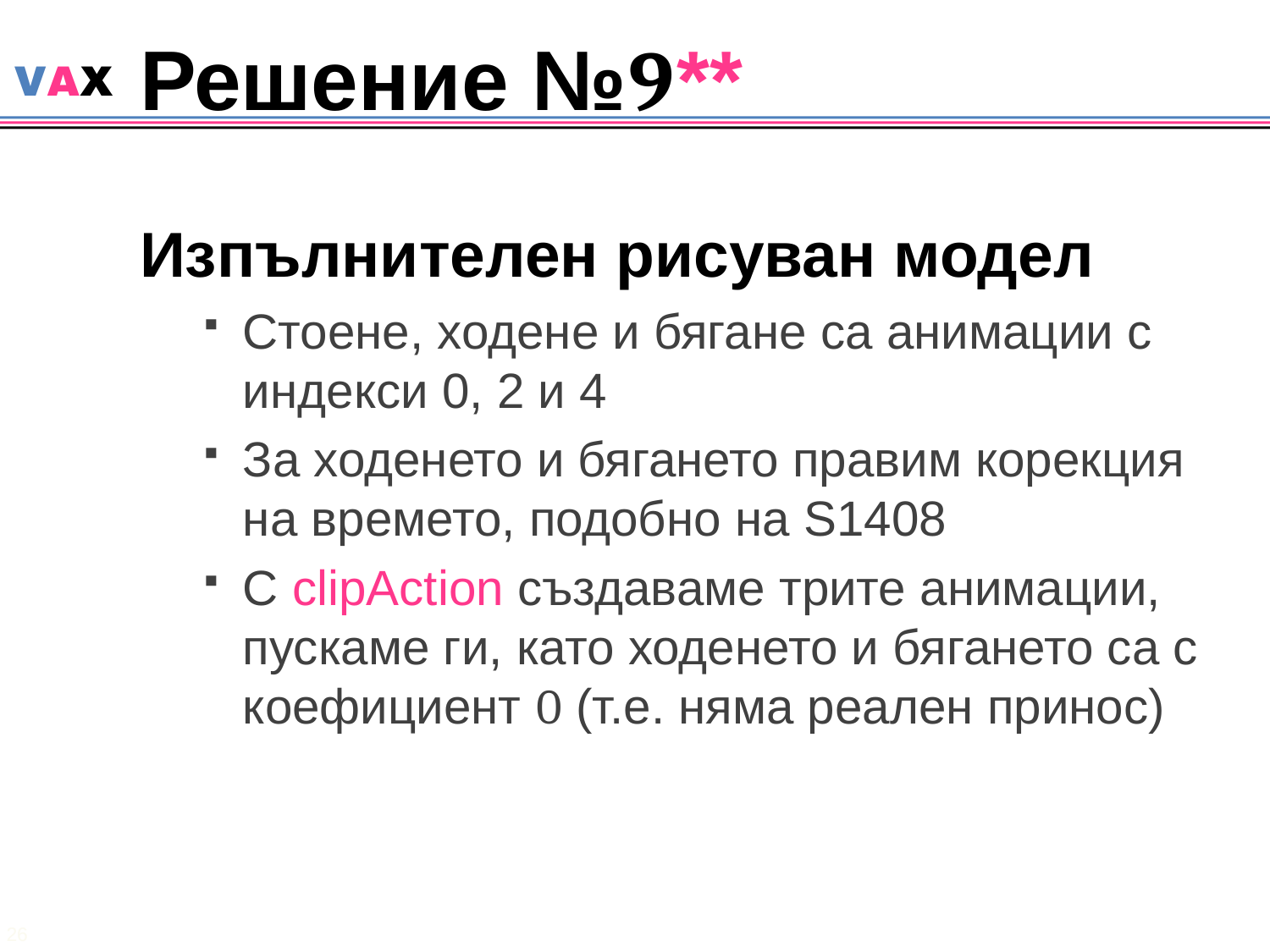

# Решение №9**
Изпълнителен рисуван модел
Стоене, ходене и бягане са анимации с индекси 0, 2 и 4
За ходенето и бягането правим корекция на времето, подобно на S1408
С clipAction създаваме трите анимации, пускаме ги, като ходенето и бягането са с коефициент 0 (т.е. няма реален принос)